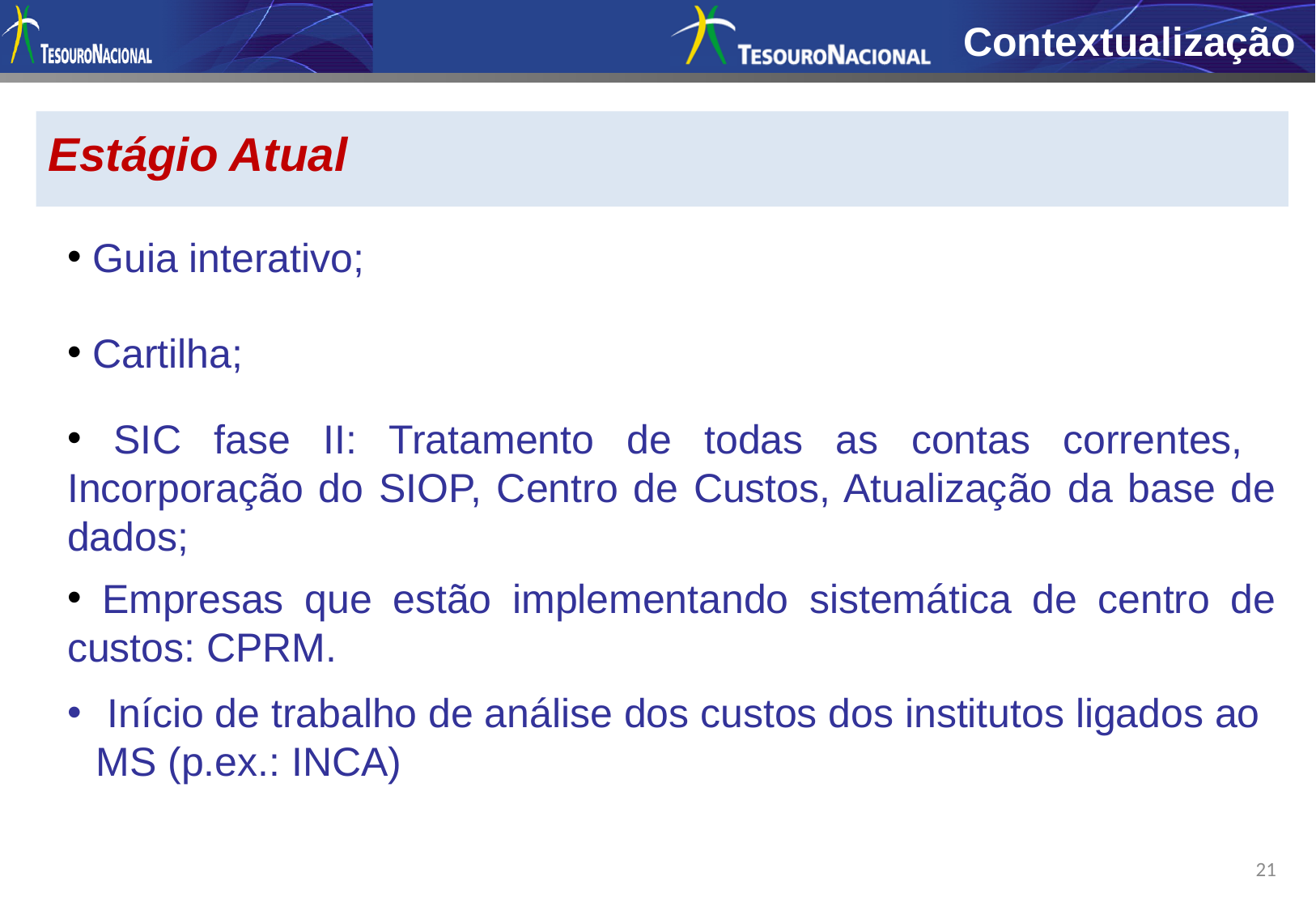

Contextualização
Estágio Atual
 Guia interativo;

 Cartilha;

 SIC fase II: Tratamento de todas as contas correntes,  Incorporação do SIOP, Centro de Custos, Atualização da base de dados;

 Empresas que estão implementando sistemática de centro de custos: CPRM.

 Início de trabalho de análise dos custos dos institutos ligados ao MS (p.ex.: INCA)

21